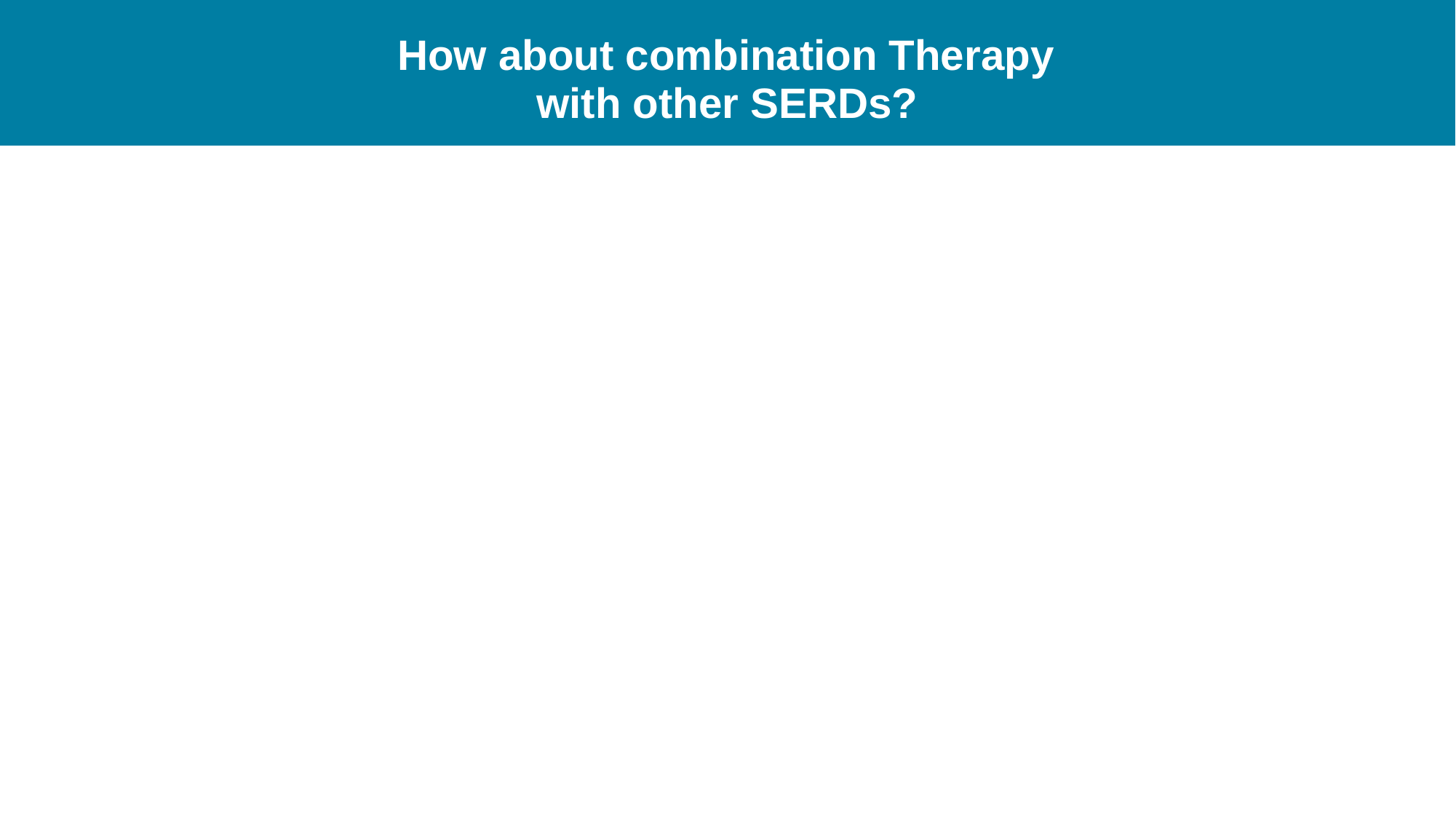

# How about combination Therapy with other SERDs?